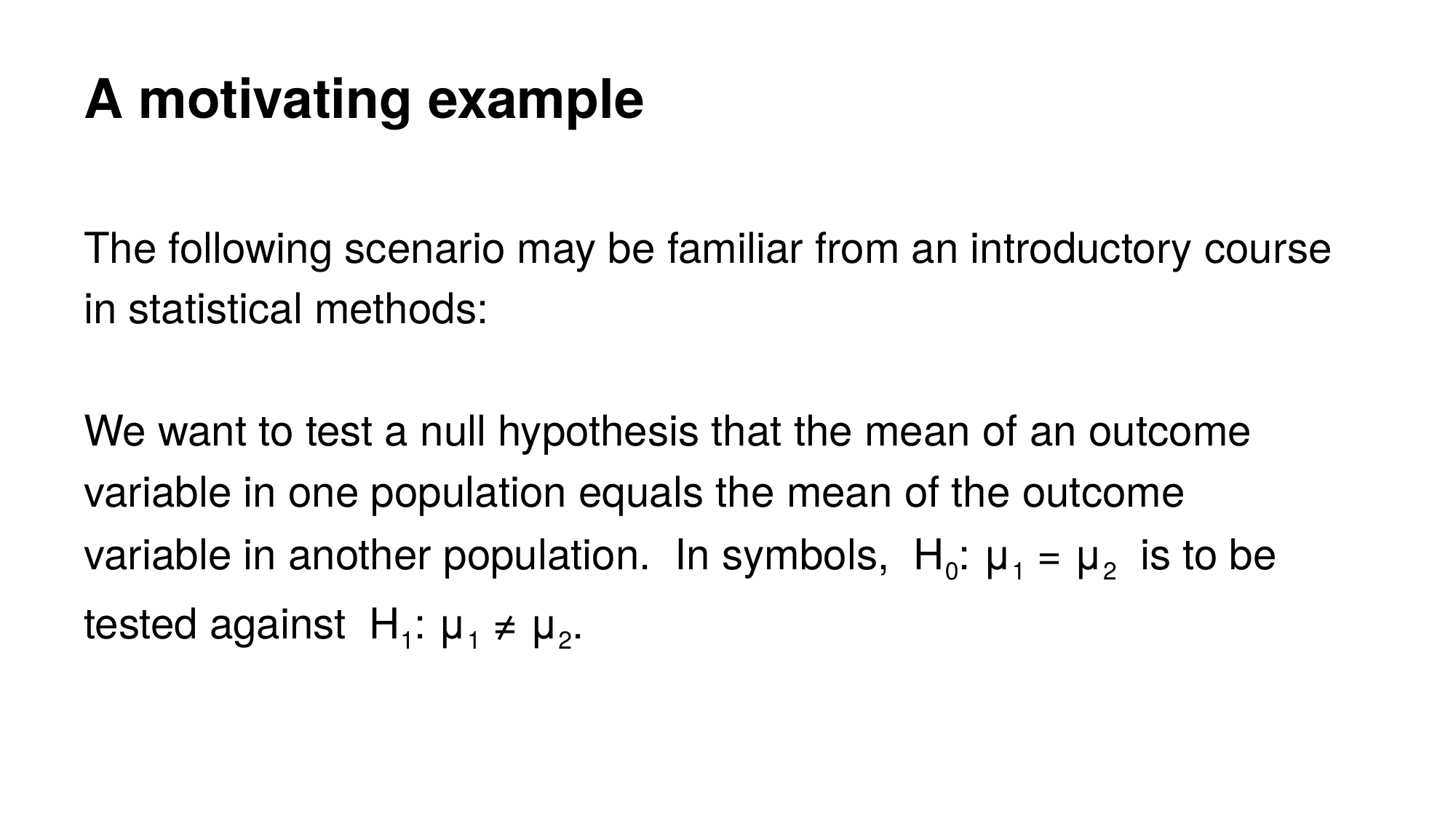

# A motivating example
The following scenario may be familiar from an introductory course in statistical methods:

We want to test a null hypothesis that the mean of an outcome variable in one population equals the mean of the outcome variable in another population.  In symbols,  H0: μ1 = μ2  is to be tested against  H1: μ1 ≠ μ2.